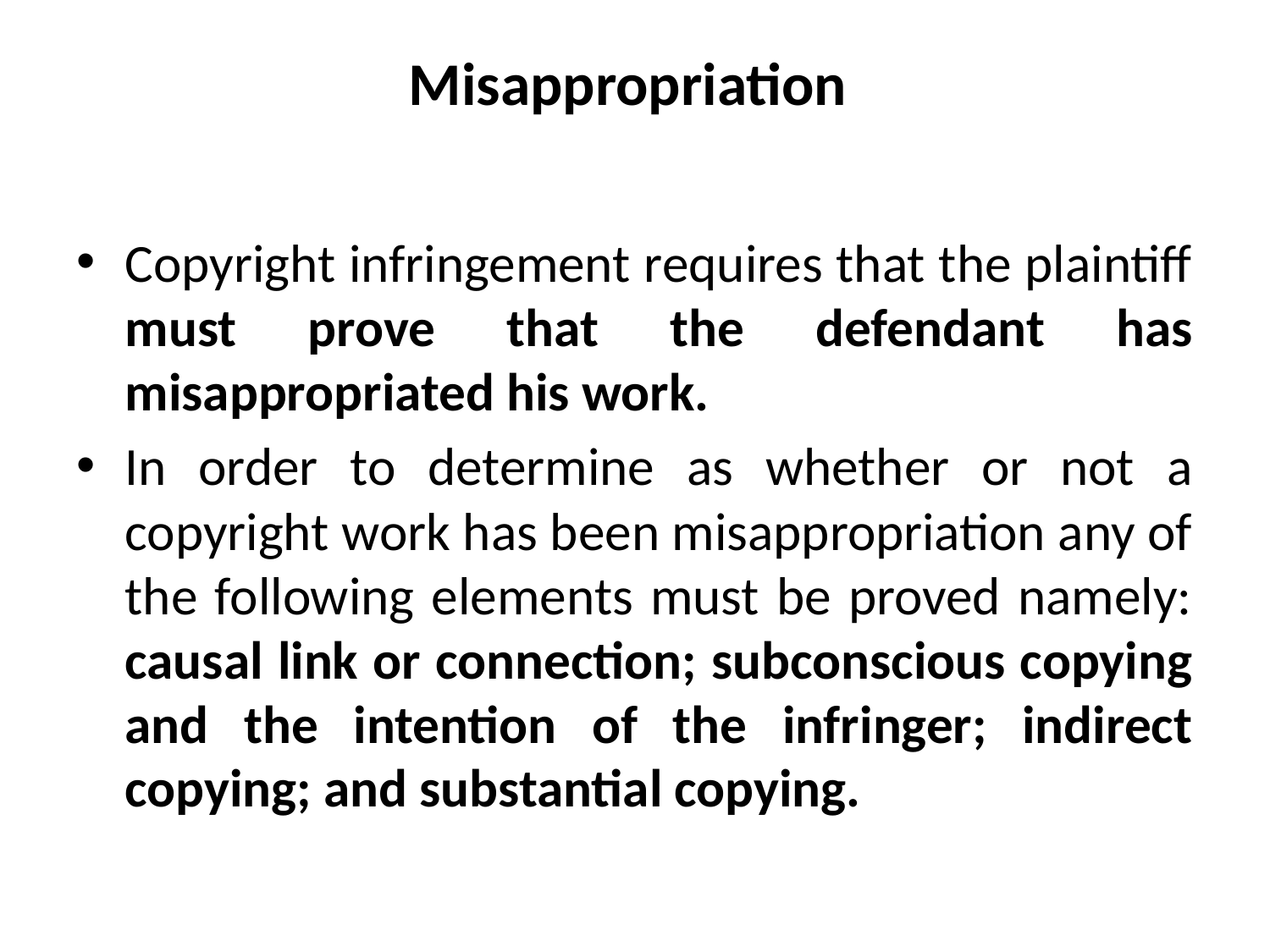

# Misappropriation
Copyright infringement requires that the plaintiff must prove that the defendant has misappropriated his work.
In order to determine as whether or not a copyright work has been misappropriation any of the following elements must be proved namely: causal link or connection; subconscious copying and the intention of the infringer; indirect copying; and substantial copying.